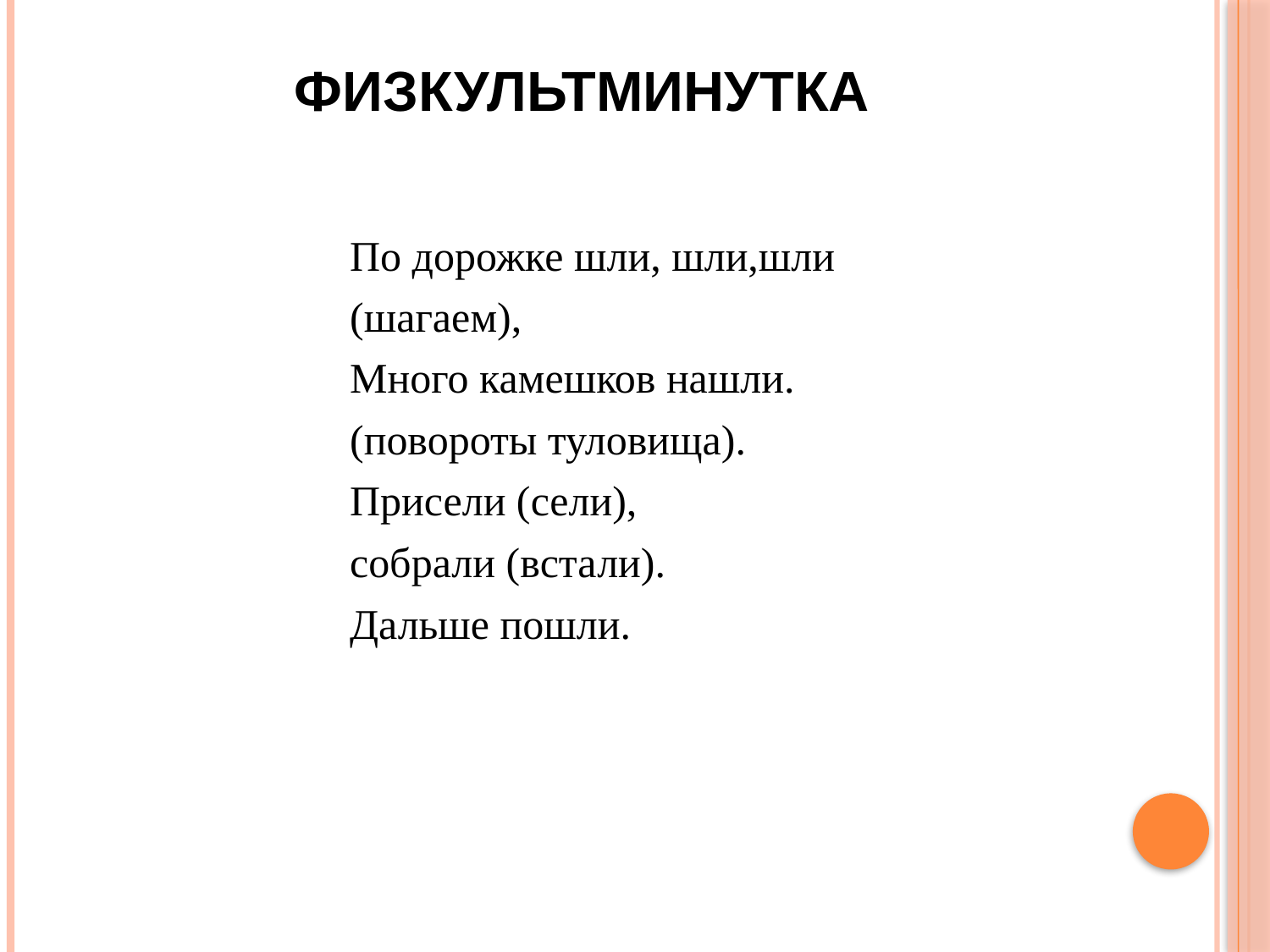

# физкультминутка
По дорожке шли, шли,шли
(шагаем),
Много камешков нашли.
(повороты туловища).
Присели (сели),
собрали (встали).
Дальше пошли.